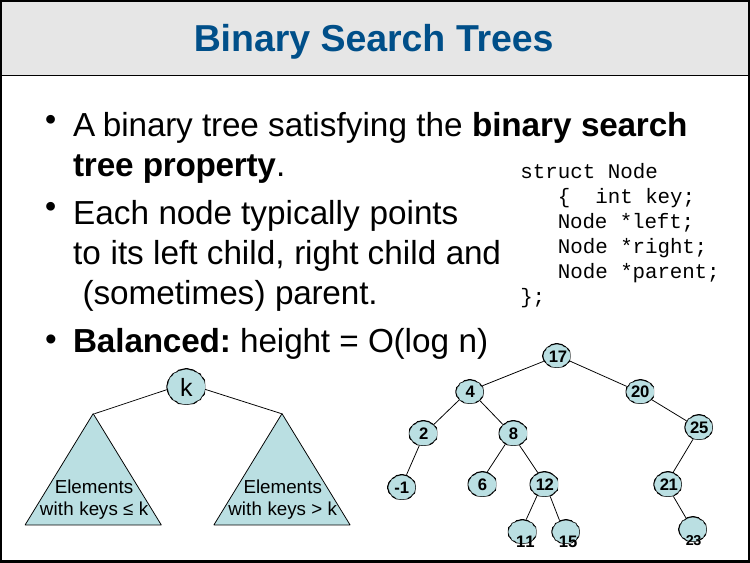

Binary Search Trees
A binary tree satisfying the binary search
tree property.
Each node typically points
to its left child, right child and  (sometimes) parent.
Balanced: height = O(log n)
struct Node {  int key;  Node *left;  Node *right;  Node *parent;
};
17
k

4
20

25

2	8

6
12	21

11	15	23
Elements
with keys ≤ k
Elements
with keys > k

-1